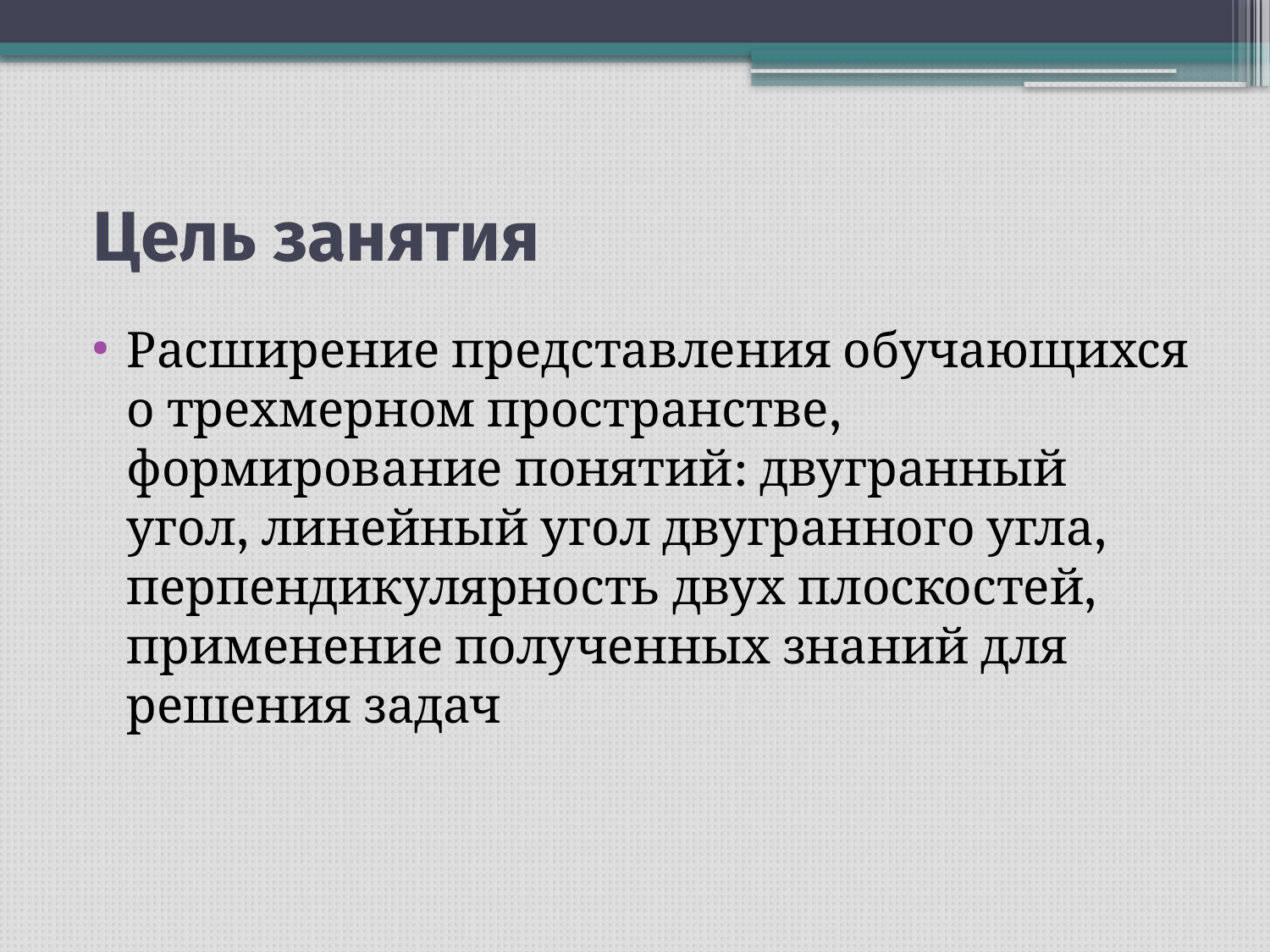

# Цель занятия
Расширение представления обучающихся о трехмерном пространстве, формирование понятий: двугранный угол, линейный угол двугранного угла, перпендикулярность двух плоскостей,  применение полученных знаний для решения задач